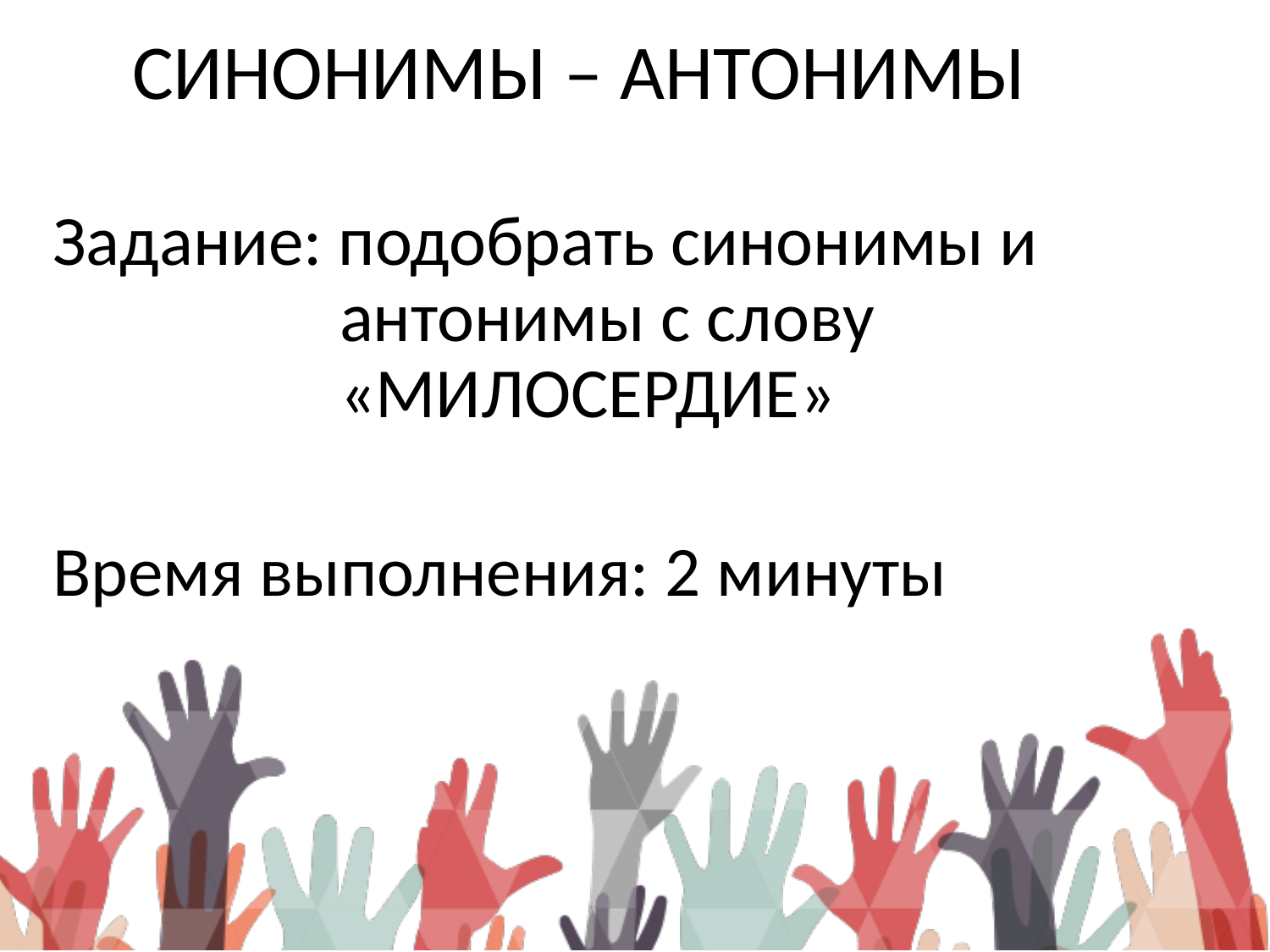

# СИНОНИМЫ – АНТОНИМЫ
Задание: подобрать синонимы и антонимы с слову «МИЛОСЕРДИЕ»

Время выполнения: 2 минуты